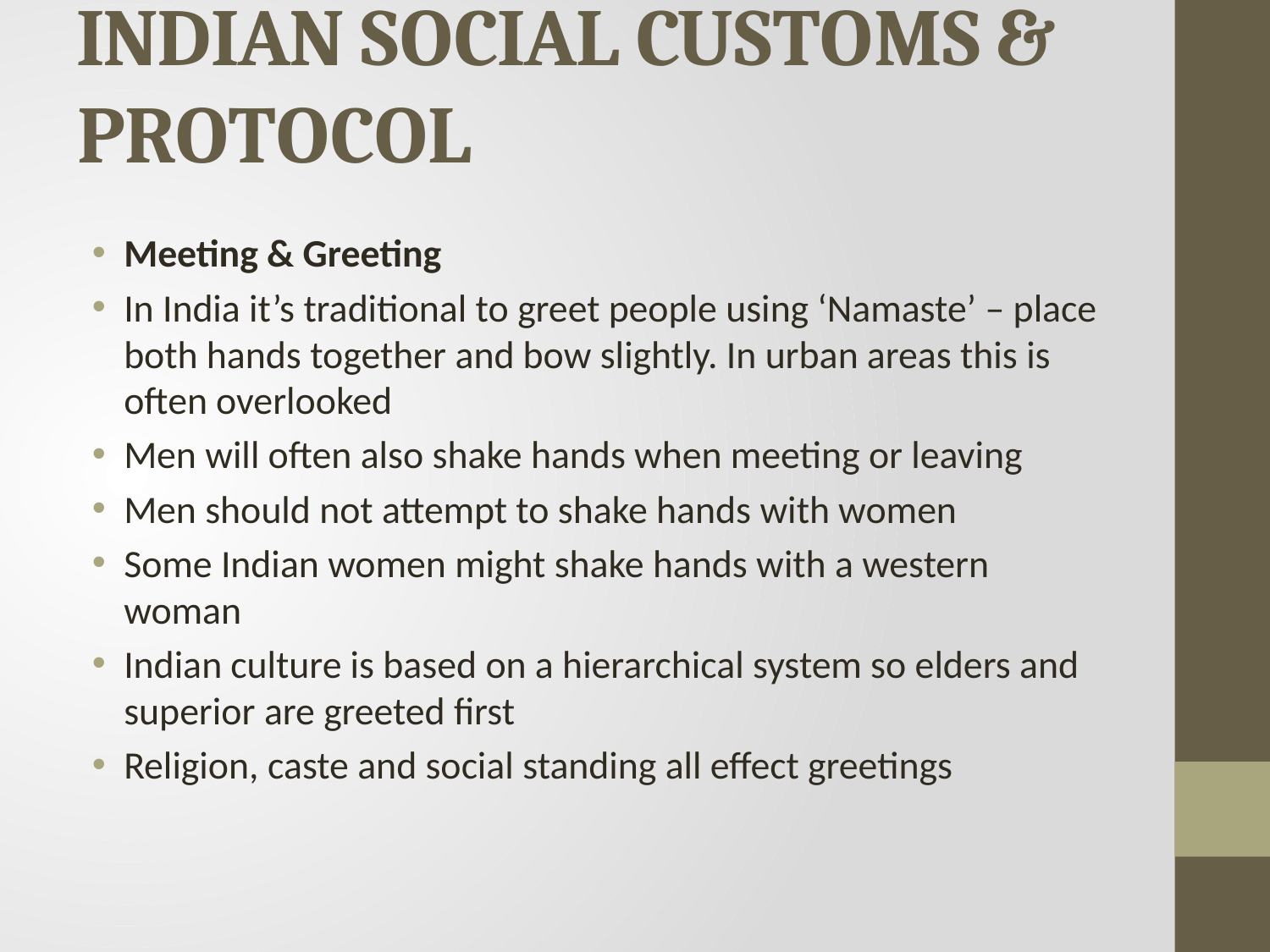

# INDIAN SOCIAL CUSTOMS & PROTOCOL
Meeting & Greeting
In India it’s traditional to greet people using ‘Namaste’ – place both hands together and bow slightly. In urban areas this is often overlooked
Men will often also shake hands when meeting or leaving
Men should not attempt to shake hands with women
Some Indian women might shake hands with a western woman
Indian culture is based on a hierarchical system so elders and superior are greeted first
Religion, caste and social standing all effect greetings